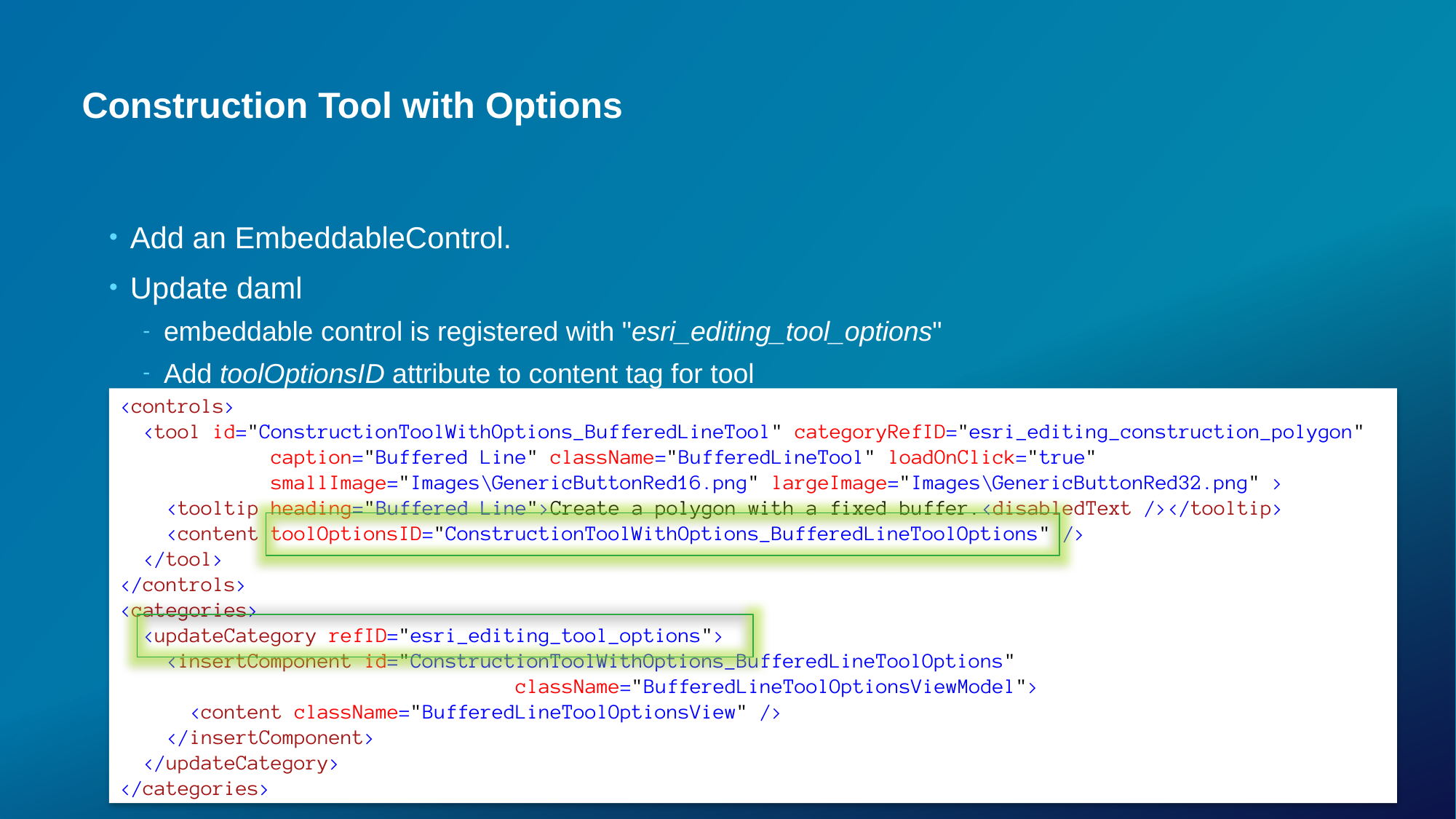

# Construction Tool with Options
Add an EmbeddableControl.
Update daml
embeddable control is registered with "esri_editing_tool_options"
Add toolOptionsID attribute to content tag for tool

<controls>
  <tool id="ConstructionToolWithOptions_BufferedLineTool" categoryRefID="esri_editing_construction_polygon"
             caption="Buffered Line" className="BufferedLineTool" loadOnClick="true"
             smallImage="Images\GenericButtonRed16.png" largeImage="Images\GenericButtonRed32.png" >
    <tooltip heading="Buffered Line">Create a polygon with a fixed buffer.<disabledText /></tooltip>
    <content toolOptionsID="ConstructionToolWithOptions_BufferedLineToolOptions" />
  </tool>
</controls>
<categories>
  <updateCategory refID="esri_editing_tool_options">
    <insertComponent id="ConstructionToolWithOptions_BufferedLineToolOptions"
                                  className="BufferedLineToolOptionsViewModel">
      <content className="BufferedLineToolOptionsView" />
    </insertComponent>
  </updateCategory>
</categories>